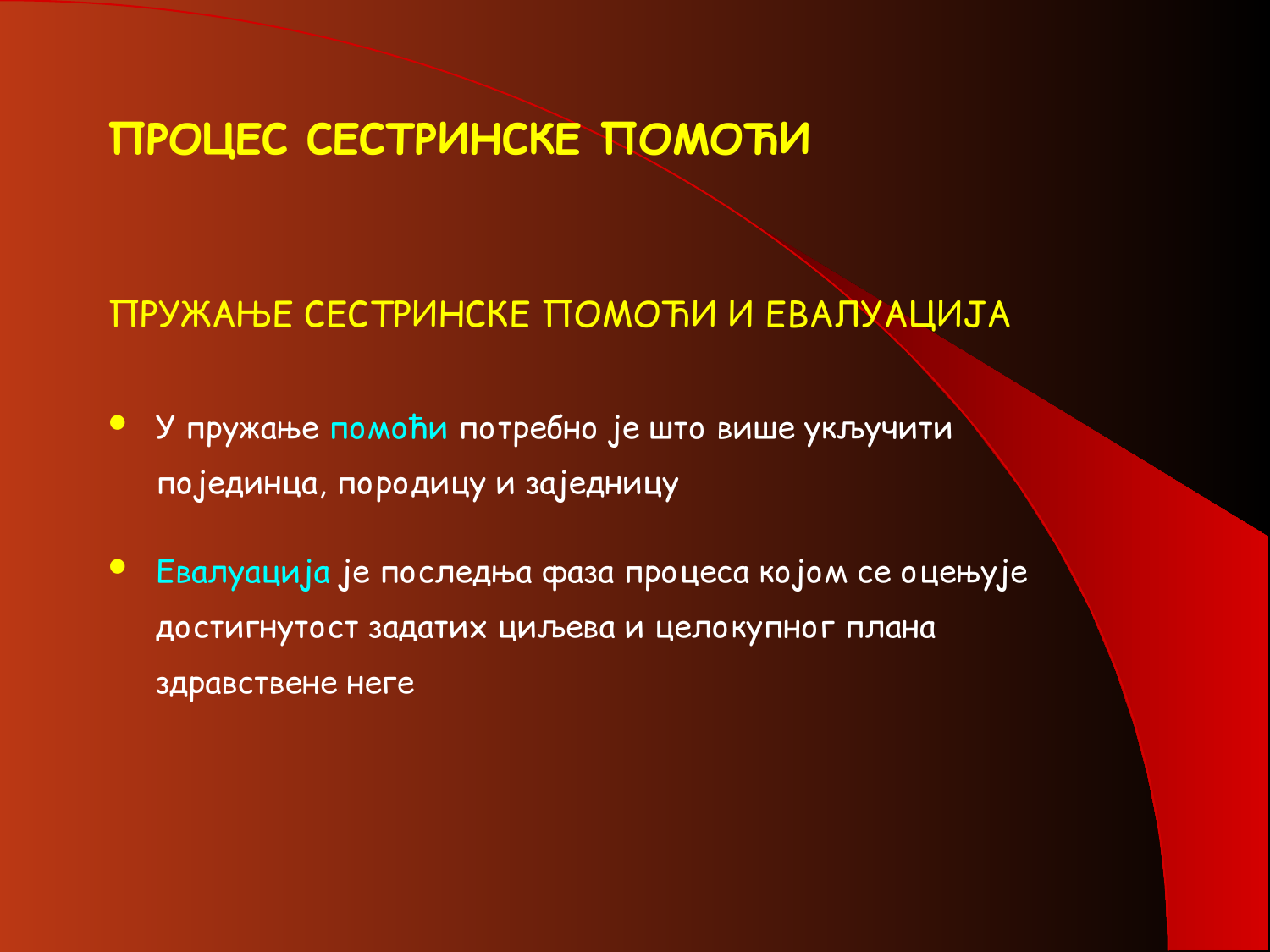

# ПРОЦЕС СЕСТРИНСКЕ ПОМОЋИ
ПРУЖАЊЕ СЕСТРИНСКЕ ПОМОЋИ И ЕВАЛУАЦИЈА

У пружање помоћи потребно је што више укључити појединца, породицу и заједницу

Евалуација је последња фаза процеса којом се оцењује достигнутост задатих циљева и целокупног плана здравствене неге